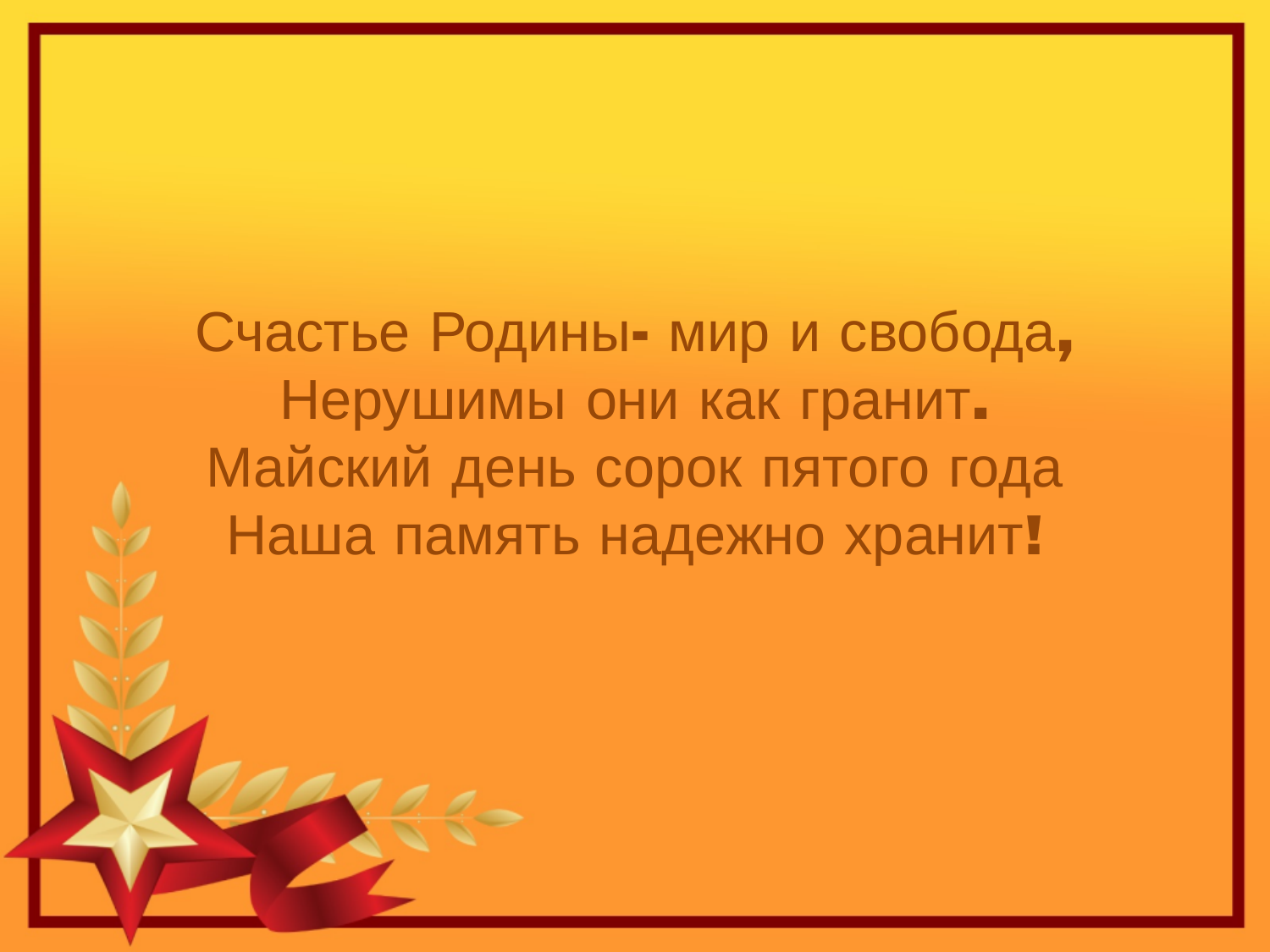

# Счастье Родины- мир и свобода, Нерушимы они как гранит. Майский день сорок пятого года Наша память надежно хранит!